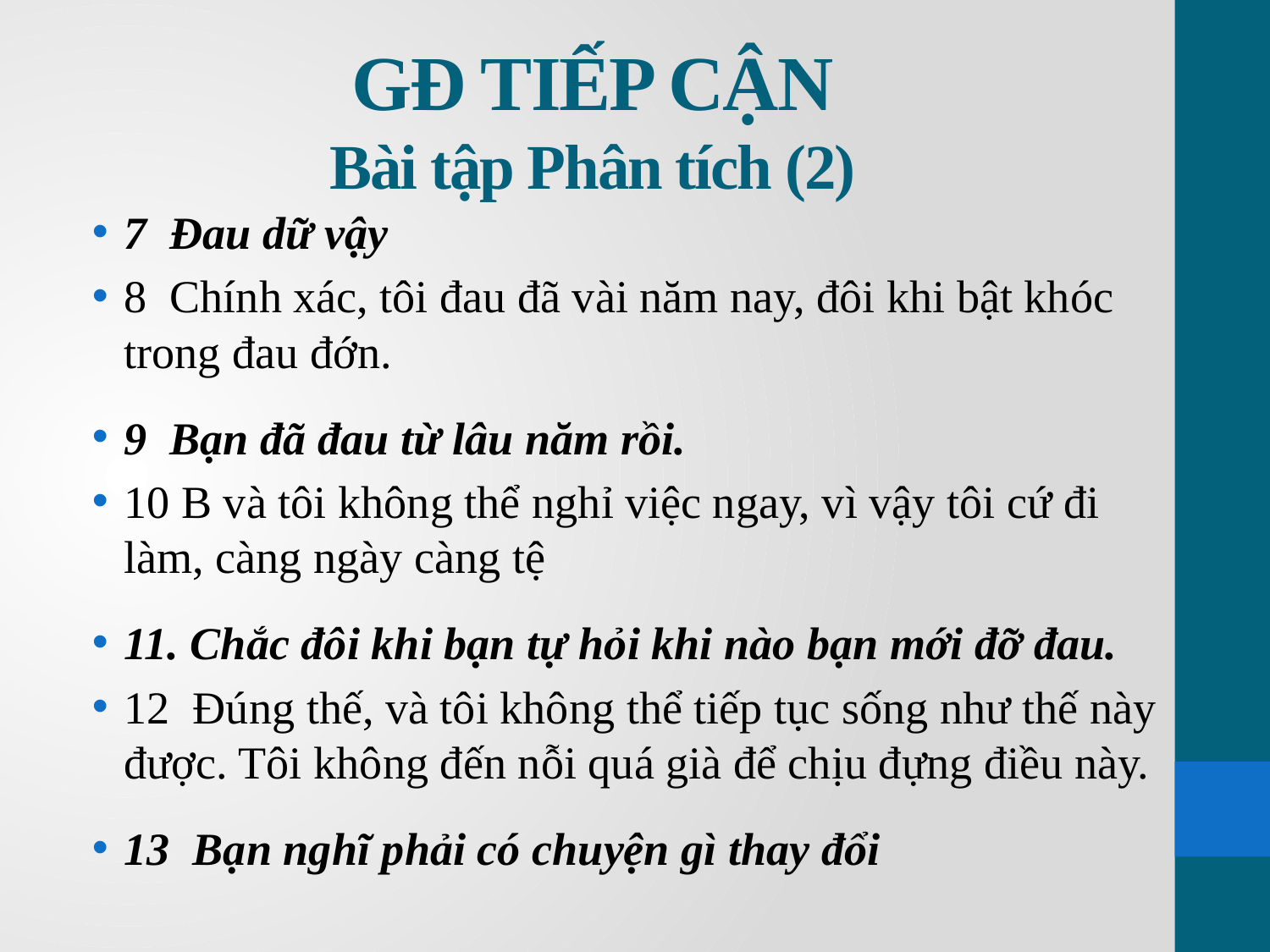

# GĐ TIẾP CẬN Bài tập Phân tích (2)
7  Đau dữ vậy
8  Chính xác, tôi đau đã vài năm nay, đôi khi bật khóc trong đau đớn.

9  Bạn đã đau từ lâu năm rồi.
10 B và tôi không thể nghỉ việc ngay, vì vậy tôi cứ đi làm, càng ngày càng tệ

11. Chắc đôi khi bạn tự hỏi khi nào bạn mới đỡ đau.
12  Đúng thế, và tôi không thể tiếp tục sống như thế này được. Tôi không đến nỗi quá già để chịu đựng điều này.

13  Bạn nghĩ phải có chuyện gì thay đổi